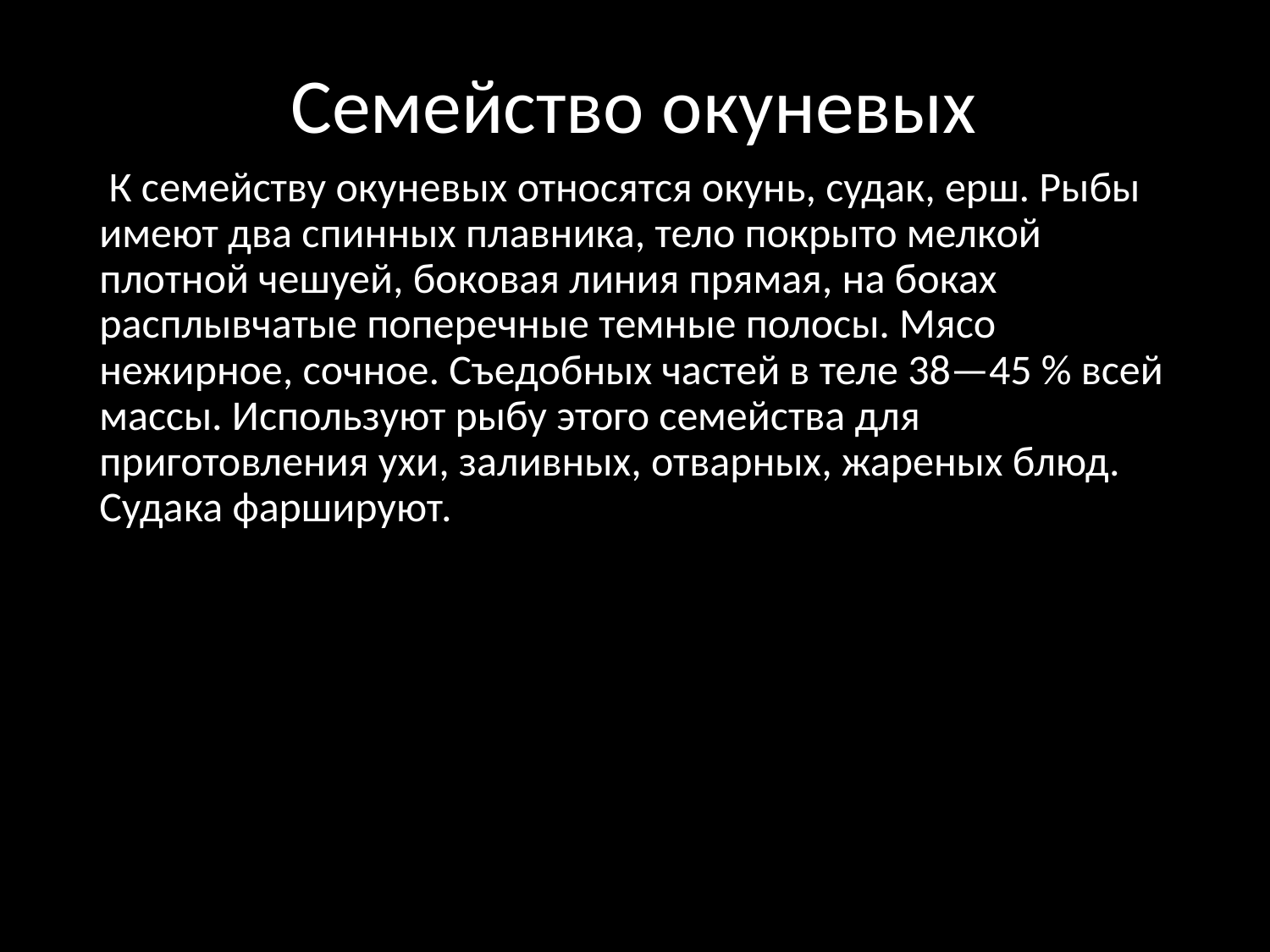

# Семейство окуневых
 К семейству окуневых относятся окунь, судак, ерш. Рыбы имеют два спинных плавника, тело покрыто мелкой плотной чешуей, боковая линия прямая, на боках расплывчатые поперечные темные полосы. Мясо нежирное, сочное. Съедобных частей в теле 38—45 % всей массы. Используют рыбу этого семейства для приготовления ухи, заливных, отварных, жареных блюд. Судака фаршируют.